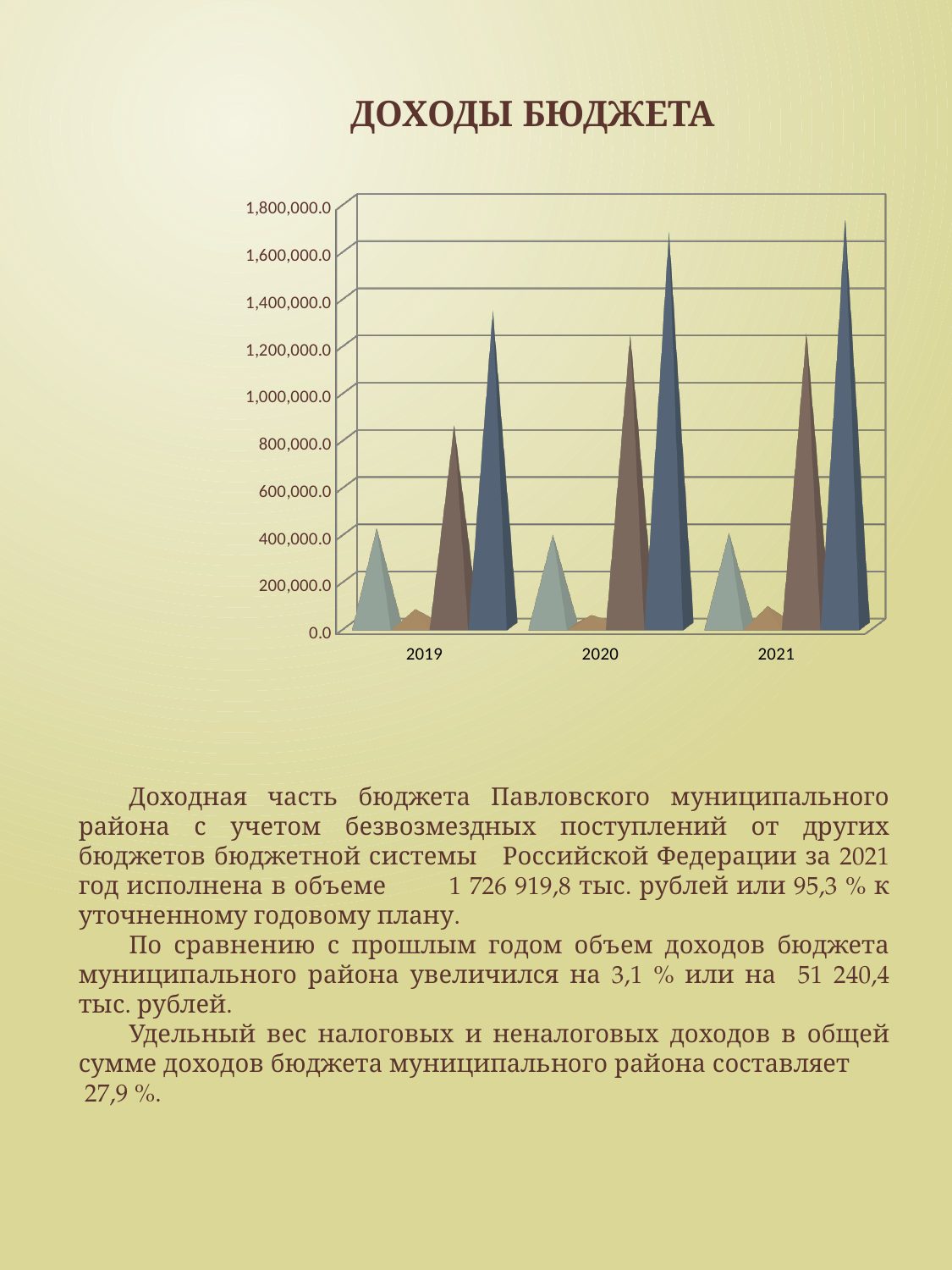

ДОХОДЫ БЮДЖЕТА

[unsupported chart]

Доходная часть бюджета Павловского муниципального района с учетом безвозмездных поступлений от других бюджетов бюджетной системы   Российской Федерации за 2021 год исполнена в объеме        1 726 919,8 тыс. рублей или 95,3 % к уточненному годовому плану.
По сравнению с прошлым годом объем доходов бюджета муниципального района увеличился на 3,1 % или на  51 240,4 тыс. рублей.
Удельный вес налоговых и неналоговых доходов в общей сумме доходов бюджета муниципального района составляет        27,9 %.